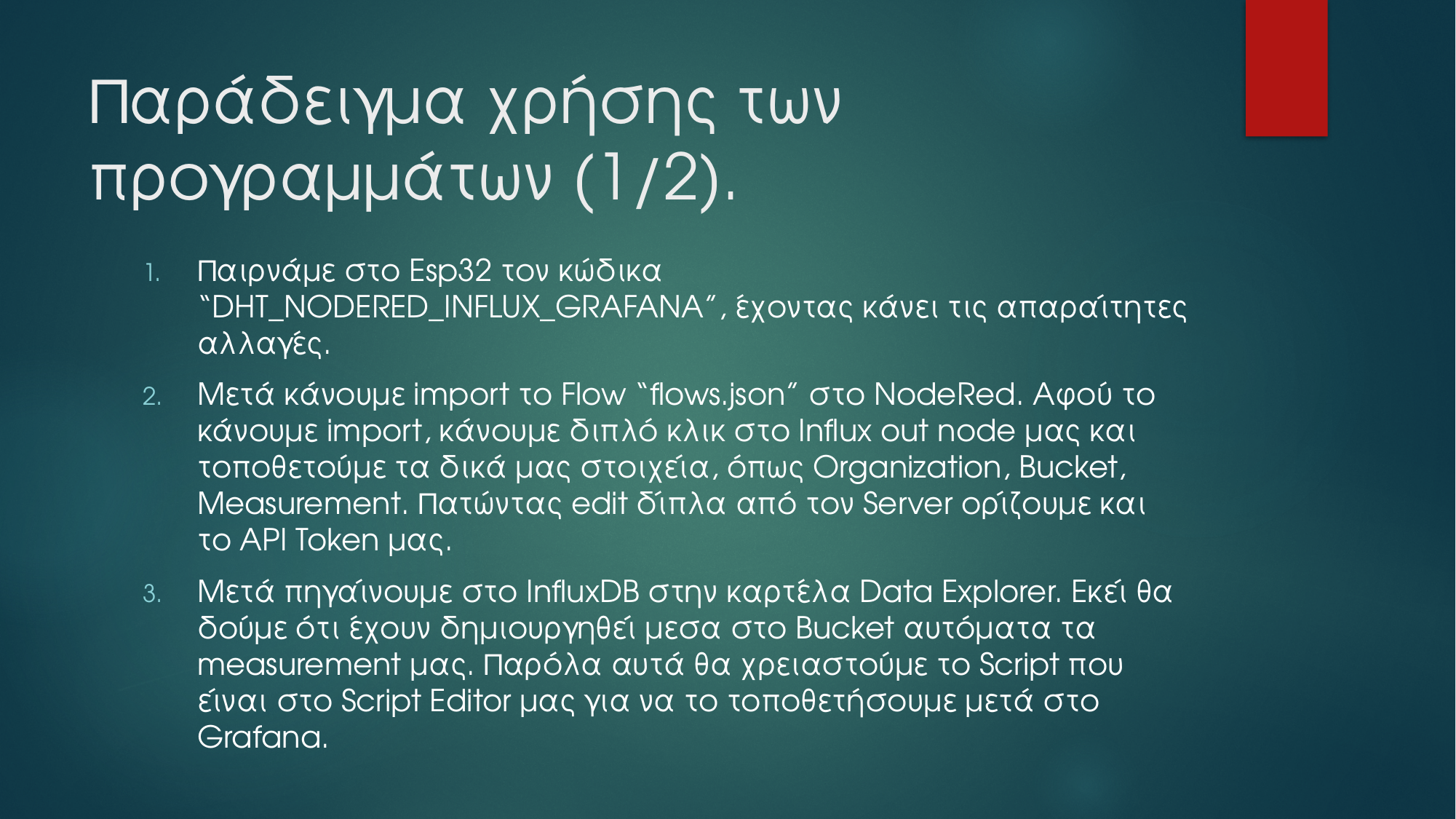

# Παράδειγμα χρήσης των προγραμμάτων (1/2).
Παιρνάμε στο Esp32 τον κώδικα “DHT_NODERED_INFLUX_GRAFANA”, έχοντας κάνει τις απαραίτητες αλλαγές.
Μετά κάνουμε import το Flow “flows.json” στο NodeRed. Αφού το κάνουμε import, κάνουμε διπλό κλικ στο Influx out node μας και τοποθετούμε τα δικά μας στοιχεία, όπως Organization, Bucket, Measurement. Πατώντας edit δίπλα από τον Server ορίζουμε και το API Token μας.
Μετά πηγαίνουμε στο InfluxDB στην καρτέλα Data Explorer. Εκεί θα δούμε ότι έχουν δημιουργηθεί μεσα στο Bucket αυτόματα τα measurement μας. Παρόλα αυτά θα χρειαστούμε το Script που είναι στο Script Editor μας για να το τοποθετήσουμε μετά στο Grafana.